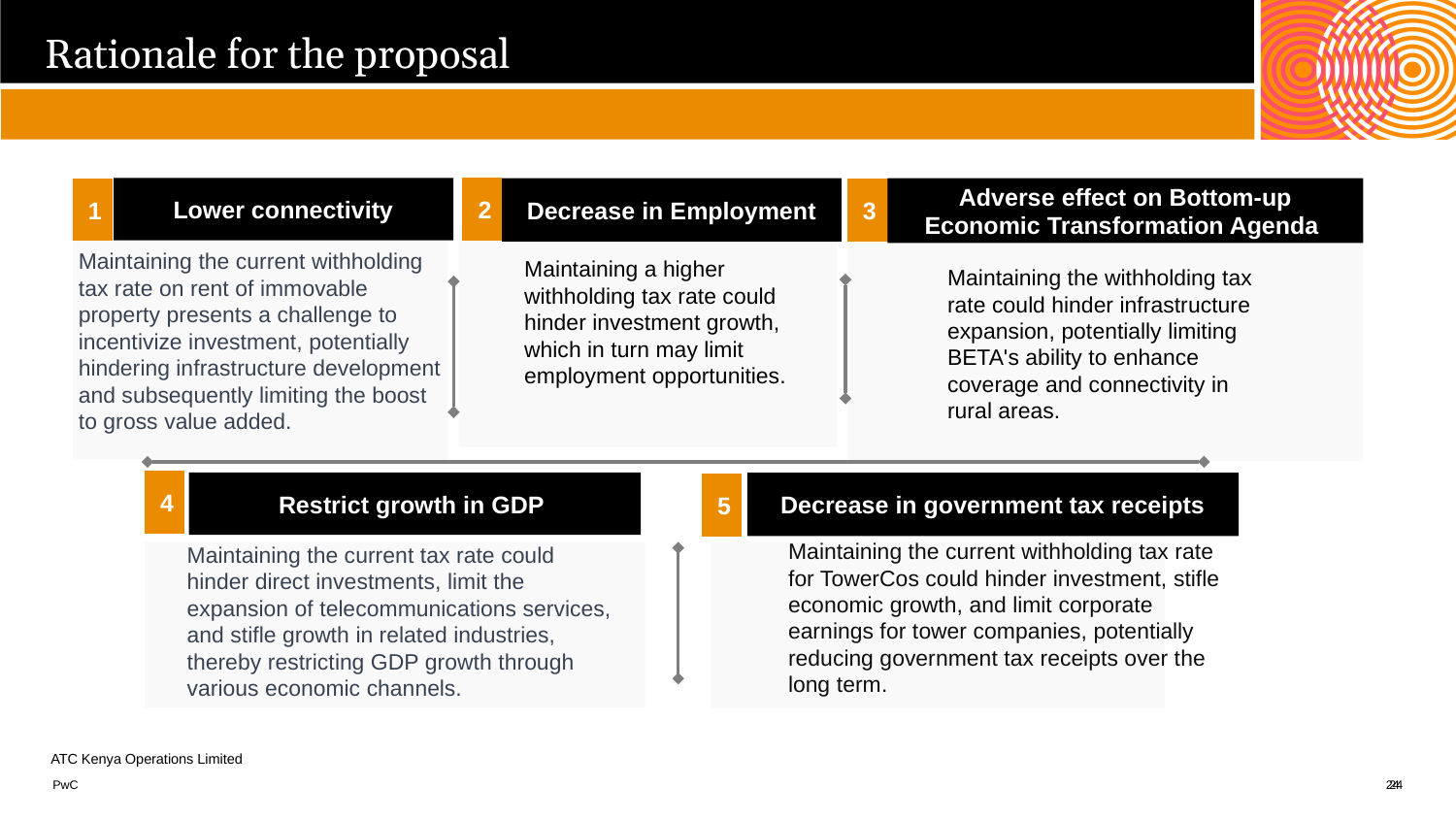

Rationale for the proposal
Adverse effect on Bottom-up Economic Transformation Agenda
2
Lower connectivity
Decrease in Employment
1
3

Maintaining the current withholding tax rate on rent of immovable property presents a challenge to incentivize investment, potentially hindering infrastructure development and subsequently limiting the boost to gross value added.
Maintaining a higher withholding tax rate could hinder investment growth, which in turn may limit employment opportunities.
Maintaining the withholding tax rate could hinder infrastructure expansion, potentially limiting BETA's ability to enhance coverage and connectivity in rural areas.
4
Restrict growth in GDP
Decrease in government tax receipts

5
Maintaining the current tax rate could hinder direct investments, limit the expansion of telecommunications services, and stifle growth in related industries, thereby restricting GDP growth through various economic channels.
Maintaining the current withholding tax rate for TowerCos could hinder investment, stifle economic growth, and limit corporate earnings for tower companies, potentially reducing government tax receipts over the long term.

24